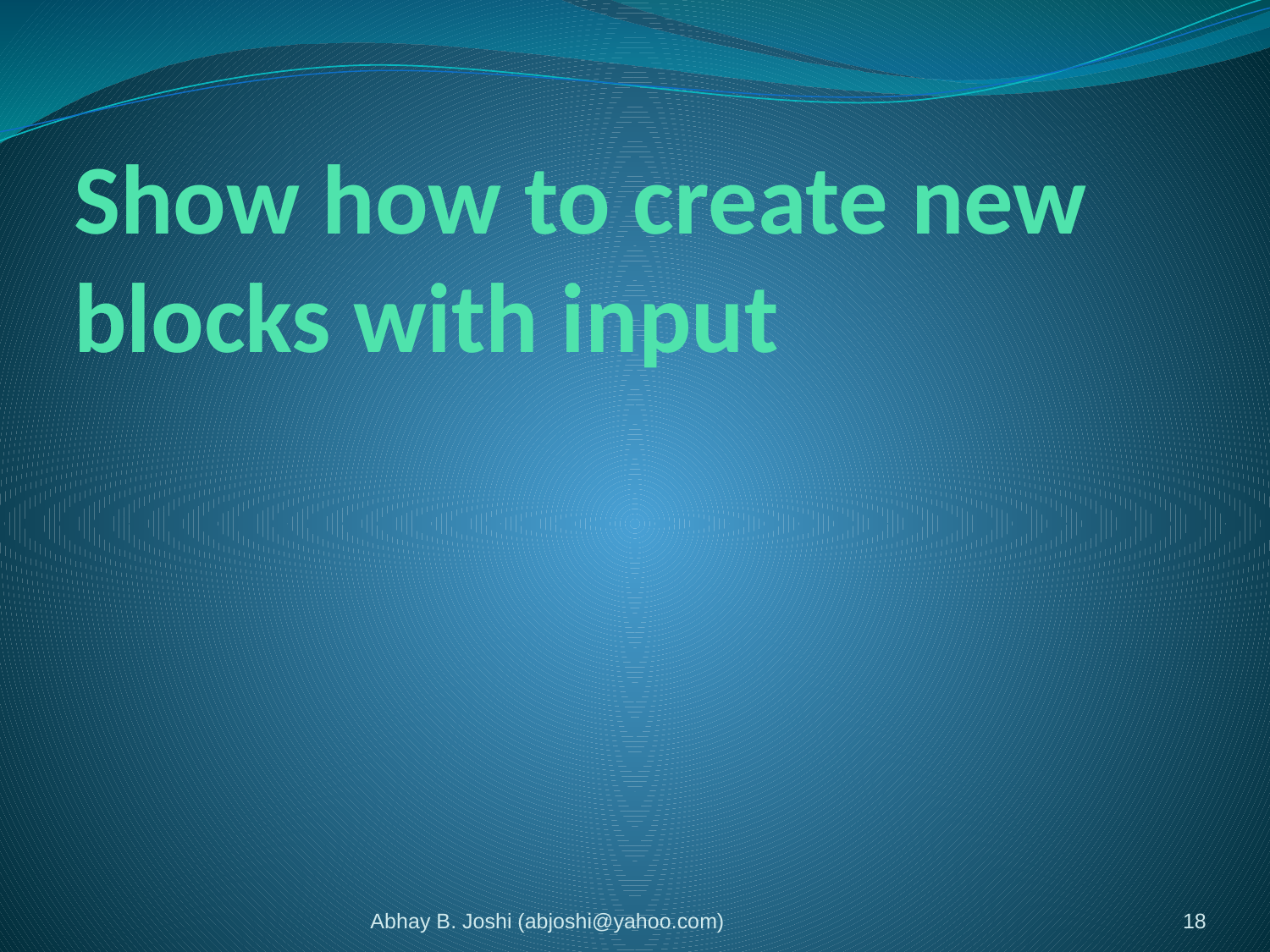

# Show how to create new blocks with input

Abhay B. Joshi (abjoshi@yahoo.com)
18